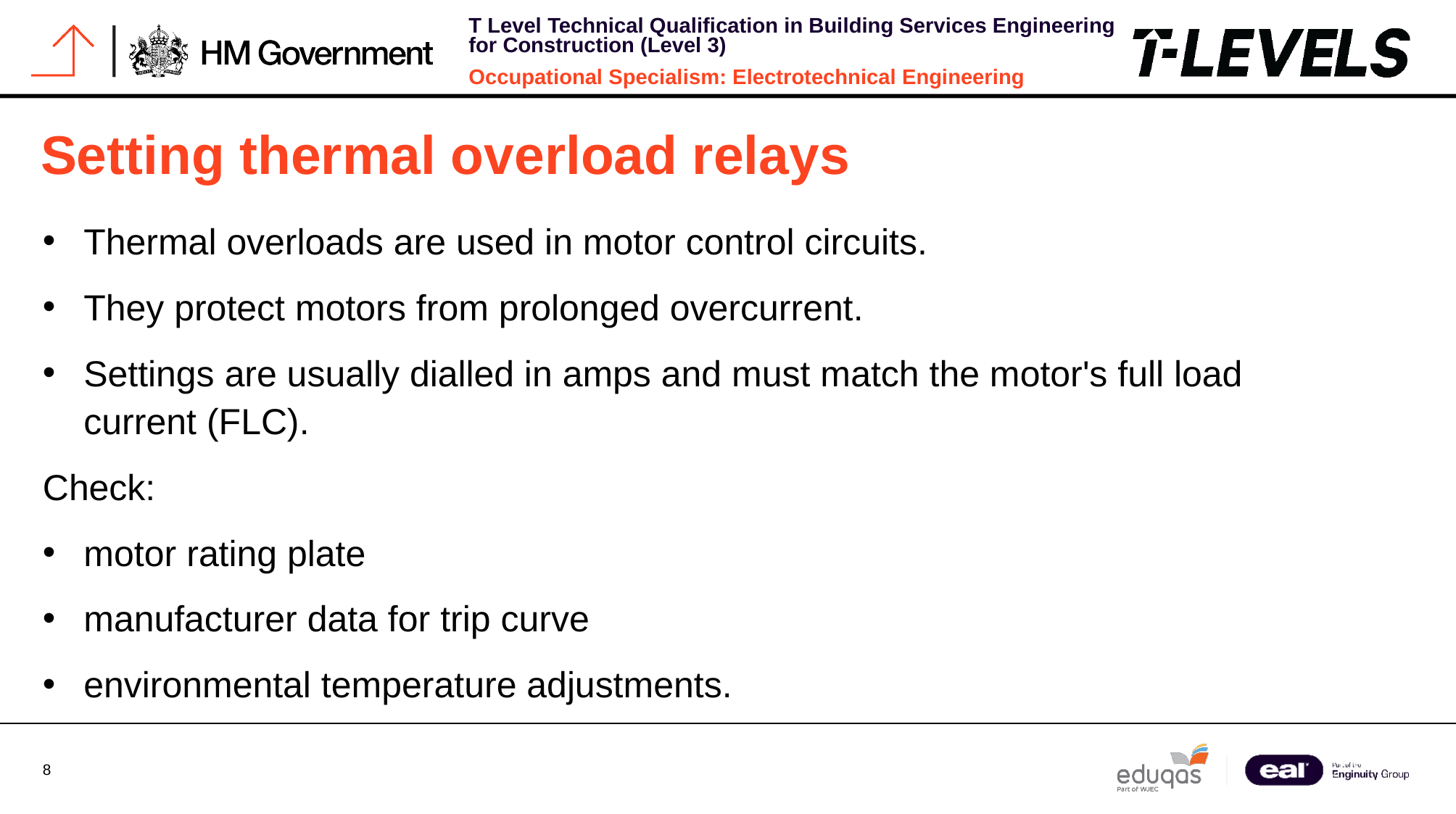

# Setting thermal overload relays
Thermal overloads are used in motor control circuits.
They protect motors from prolonged overcurrent.
Settings are usually dialled in amps and must match the motor's full load current (FLC).
Check:
motor rating plate
manufacturer data for trip curve
environmental temperature adjustments.